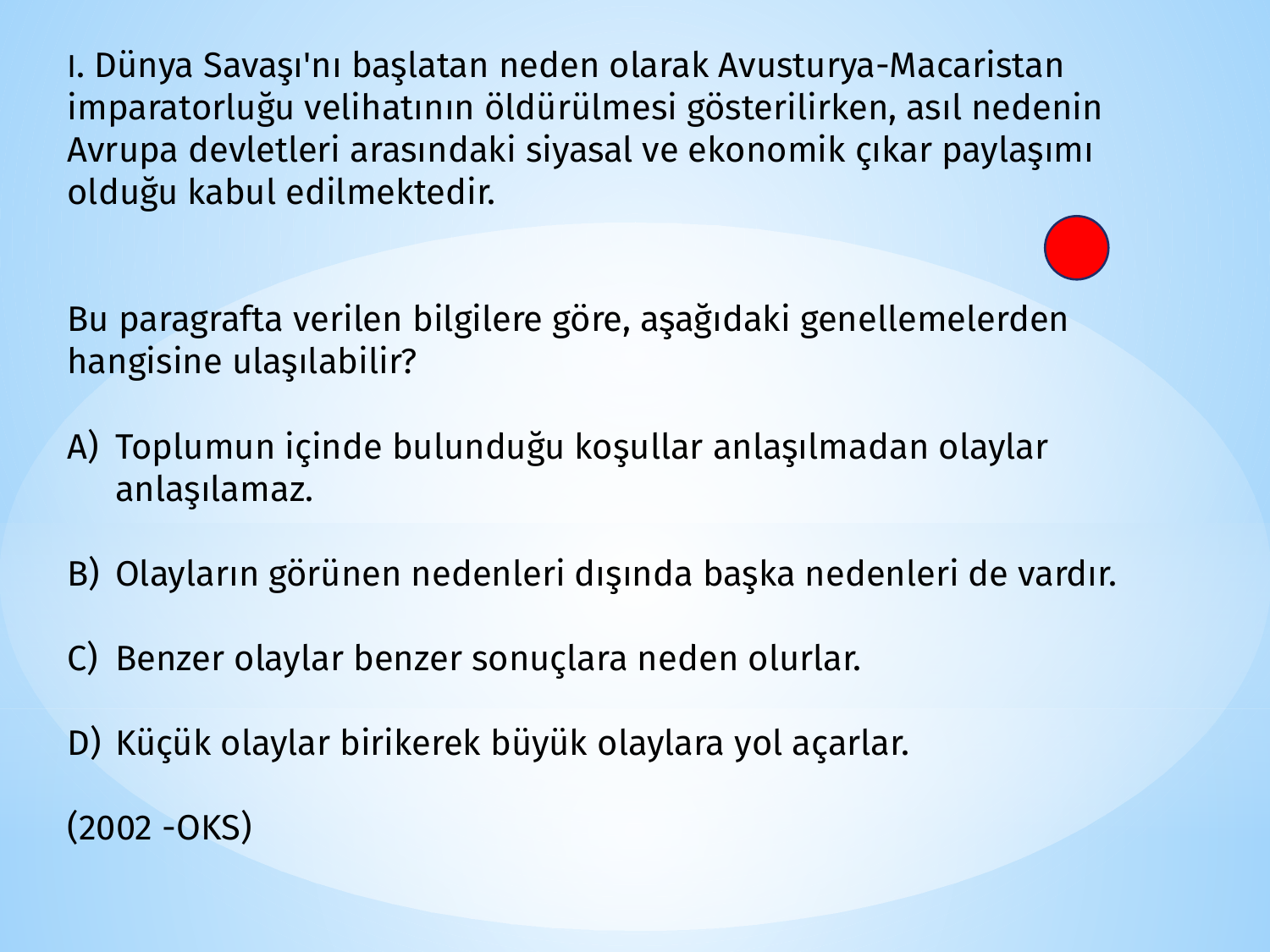

I. Dünya Savaşı'nı başlatan neden olarak Avusturya-Macaristan imparatorluğu velihatının öldürülmesi gösterilirken, asıl nedenin Avrupa devletleri arasındaki siyasal ve ekonomik çıkar paylaşımı olduğu kabul edilmektedir.

Bu paragrafta verilen bilgilere göre, aşağıdaki genellemelerden hangisine ulaşılabilir?

Toplumun içinde bulunduğu koşullar anlaşılmadan olaylar anlaşılamaz.

Olayların görünen nedenleri dışında başka nedenleri de vardır.

Benzer olaylar benzer sonuçlara neden olurlar.

Küçük olaylar birikerek büyük olaylara yol açarlar.

(2002 -OKS)